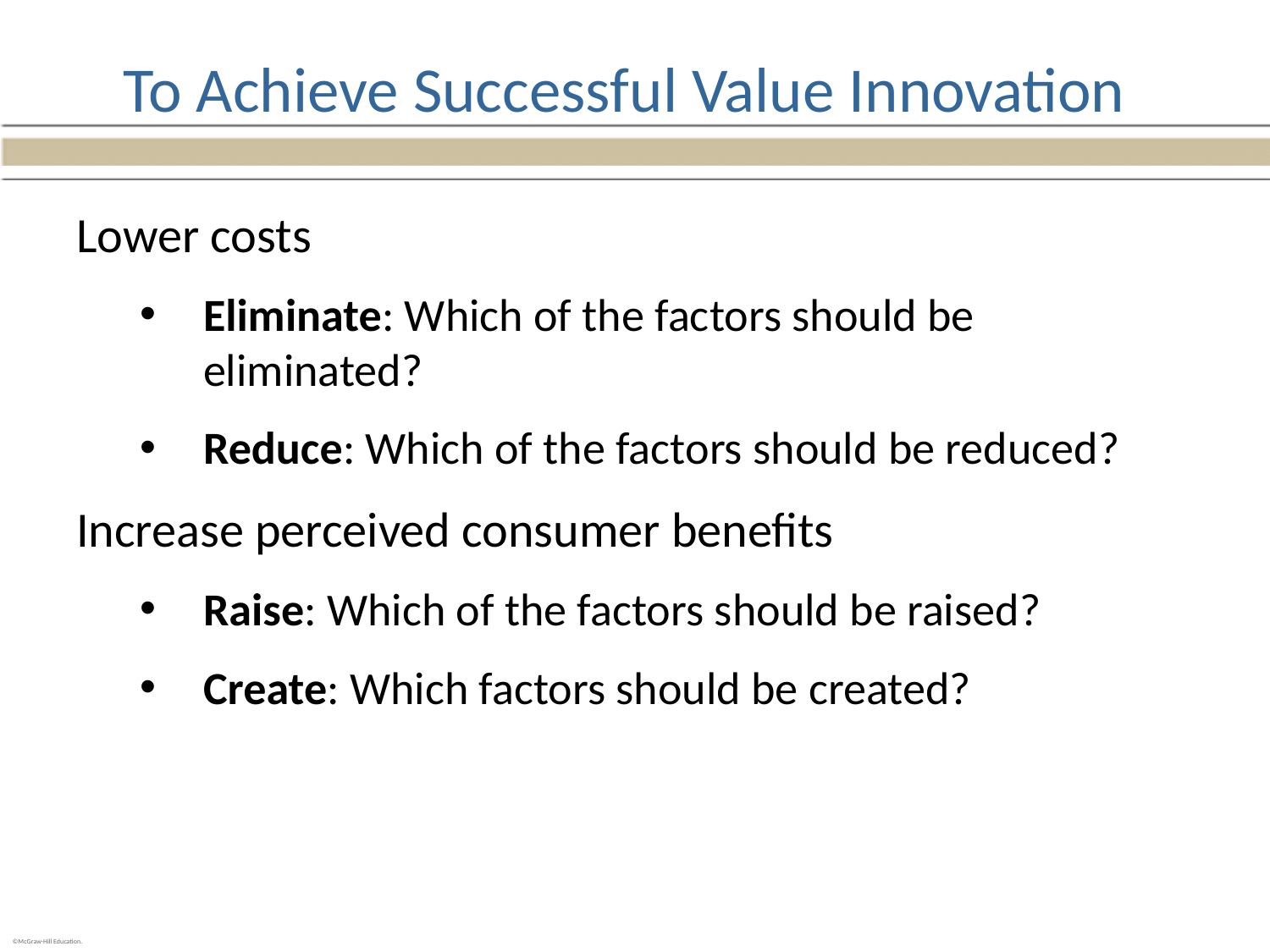

# To Achieve Successful Value Innovation
Lower costs
Eliminate: Which of the factors should be eliminated?
Reduce: Which of the factors should be reduced?
Increase perceived consumer benefits
Raise: Which of the factors should be raised?
Create: Which factors should be created?